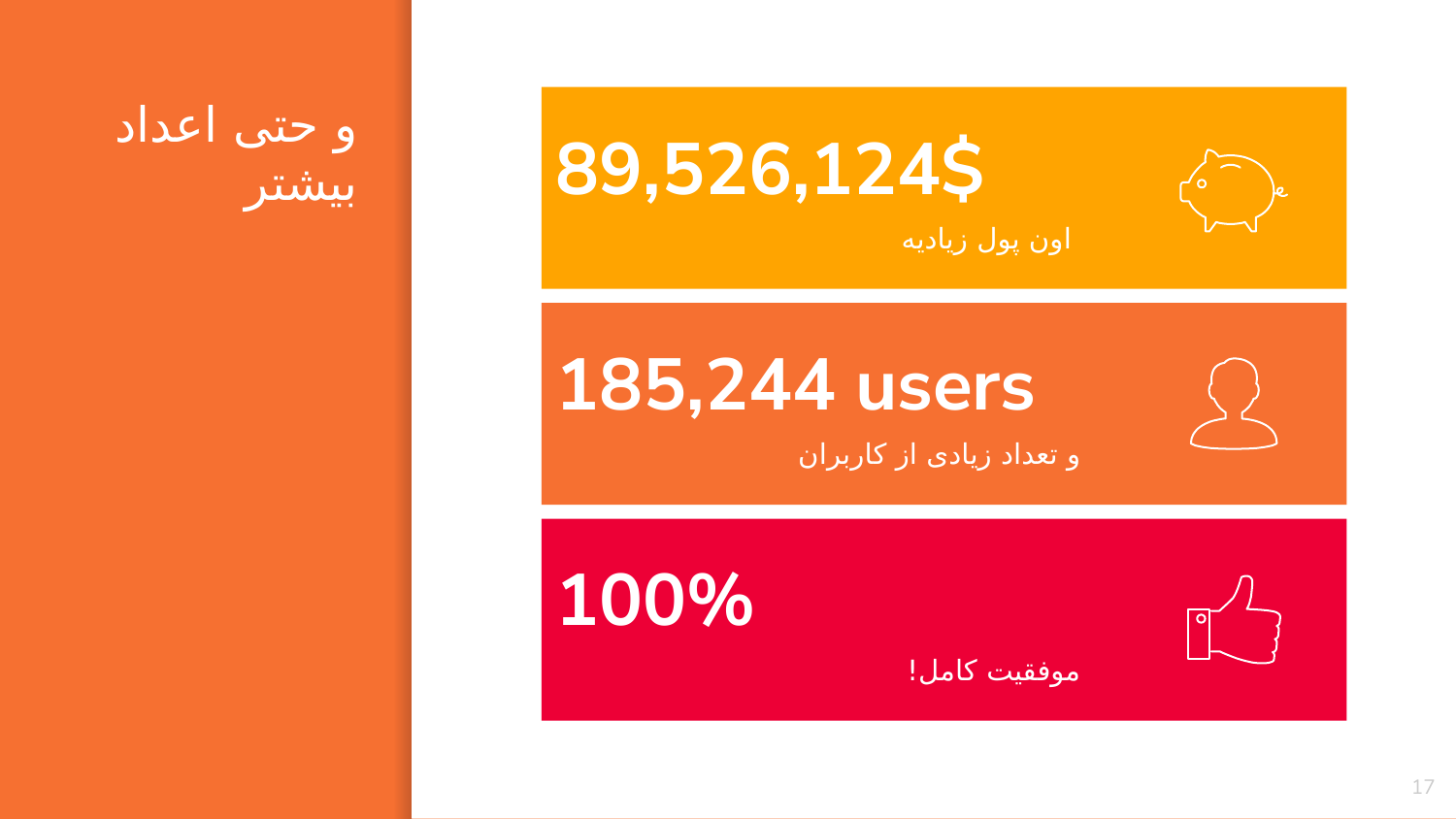

# و حتی اعداد بیشتر
89,526,124$
                             اون پول زیادیه

185,244 users
                            و تعداد زیادی از کاربران

100%
                            موفقیت کامل!

17